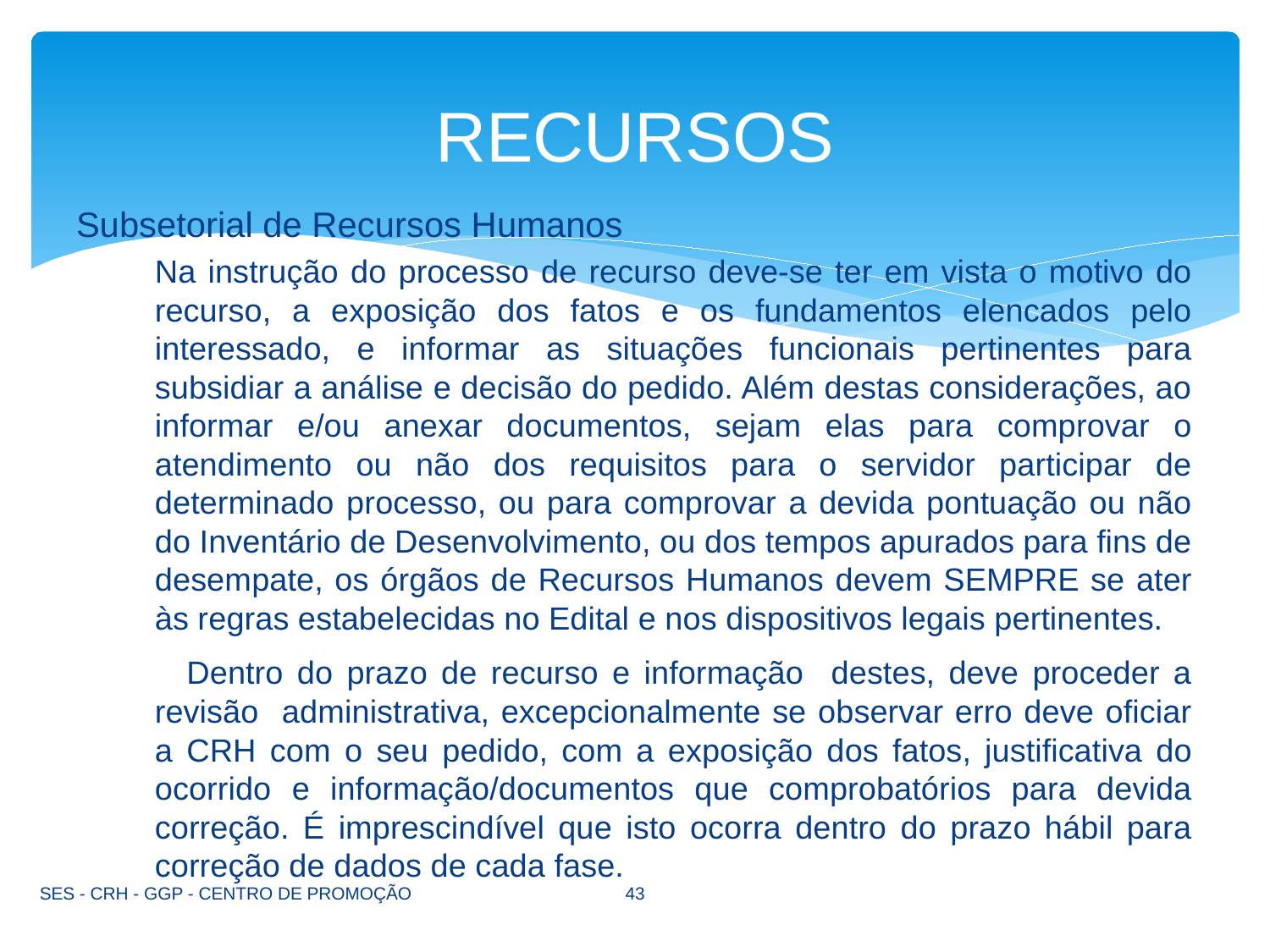

# RECURSOS
Subsetorial de Recursos Humanos
	Na instrução do processo de recurso deve-se ter em vista o motivo do recurso, a exposição dos fatos e os fundamentos elencados pelo interessado, e informar as situações funcionais pertinentes para subsidiar a análise e decisão do pedido. Além destas considerações, ao informar e/ou anexar documentos, sejam elas para comprovar o atendimento ou não dos requisitos para o servidor participar de determinado processo, ou para comprovar a devida pontuação ou não do Inventário de Desenvolvimento, ou dos tempos apurados para fins de desempate, os órgãos de Recursos Humanos devem SEMPRE se ater às regras estabelecidas no Edital e nos dispositivos legais pertinentes.
     Dentro do prazo de recurso e informação  destes, deve proceder a revisão  administrativa, excepcionalmente se observar erro deve oficiar a CRH com o seu pedido, com a exposição dos fatos, justificativa do ocorrido e informação/documentos que comprobatórios para devida correção. É imprescindível que isto ocorra dentro do prazo hábil para correção de dados de cada fase.
43
SES - CRH - GGP - CENTRO DE PROMOÇÃO